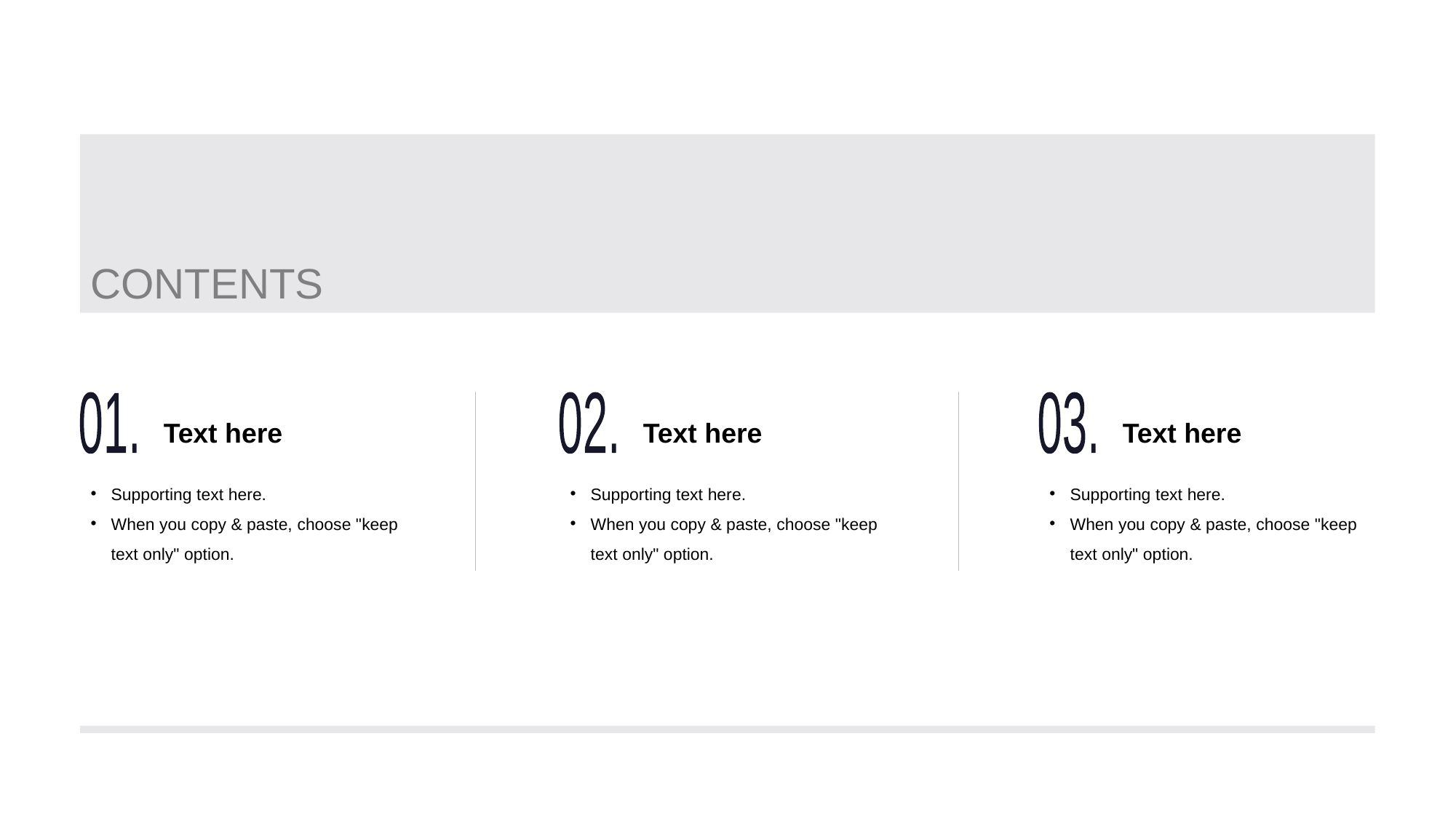

CONTENTS
01.
Text here
Supporting text here.
When you copy & paste, choose "keep text only" option.
02.
Text here
Supporting text here.
When you copy & paste, choose "keep text only" option.
03.
Text here
Supporting text here.
When you copy & paste, choose "keep text only" option.